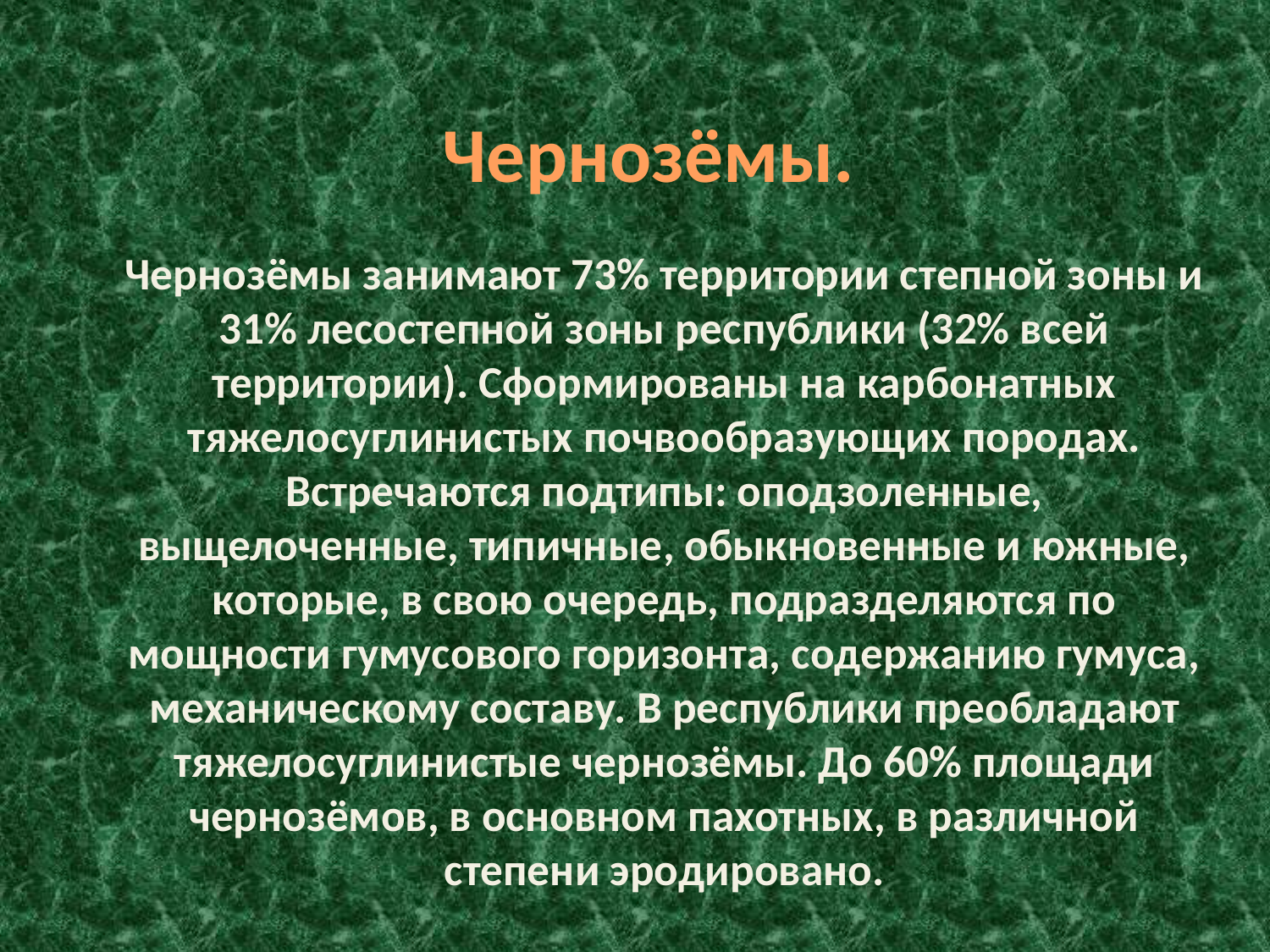

# Чернозёмы.
Чернозёмы занимают 73% территории степной зоны и 31% лесостепной зоны республики (32% всей территории). Сформированы на карбонатных тяжелосуглинистых почвообразующих породах. Встречаются подтипы: оподзоленные, выщелоченные, типичные, обыкновенные и южные, которые, в свою очередь, подразделяются по мощности гумусового горизонта, содержанию гумуса, механическому составу. В республики преобладают тяжелосуглинистые чернозёмы. До 60% площади чернозёмов, в основном пахотных, в различной степени эродировано.